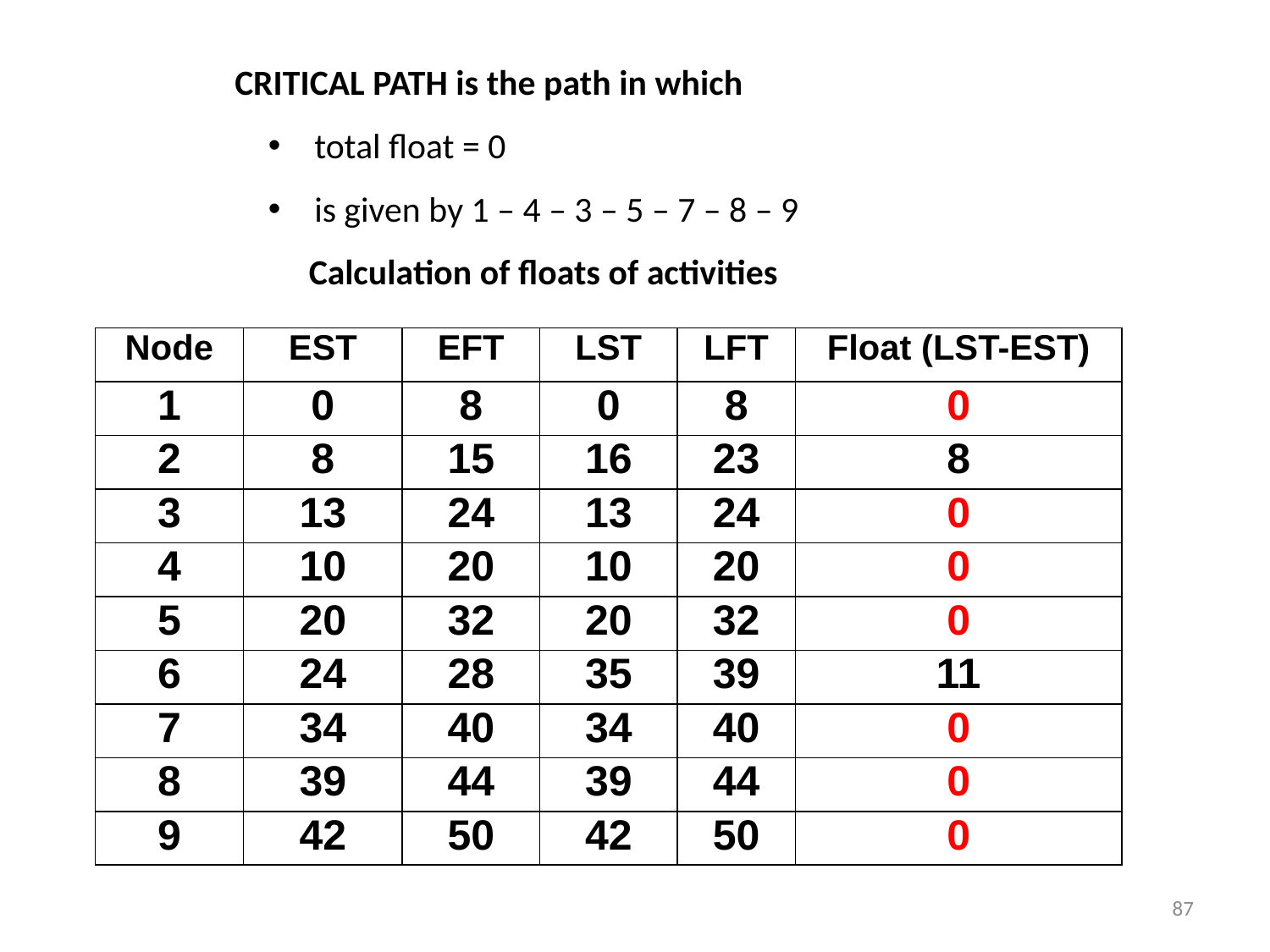

CRITICAL PATH is the path in which
  total float = 0
  is given by 1 – 4 – 3 – 5 – 7 – 8 – 9
Calculation of floats of activities
| Node | EST | EFT | LST | LFT | Float (LST-EST) |
| --- | --- | --- | --- | --- | --- |
| 1 | 0 | 8 | 0 | 8 | 0 |
| 2 | 8 | 15 | 16 | 23 | 8 |
| 3 | 13 | 24 | 13 | 24 | 0 |
| 4 | 10 | 20 | 10 | 20 | 0 |
| 5 | 20 | 32 | 20 | 32 | 0 |
| 6 | 24 | 28 | 35 | 39 | 11 |
| 7 | 34 | 40 | 34 | 40 | 0 |
| 8 | 39 | 44 | 39 | 44 | 0 |
| 9 | 42 | 50 | 42 | 50 | 0 |
87